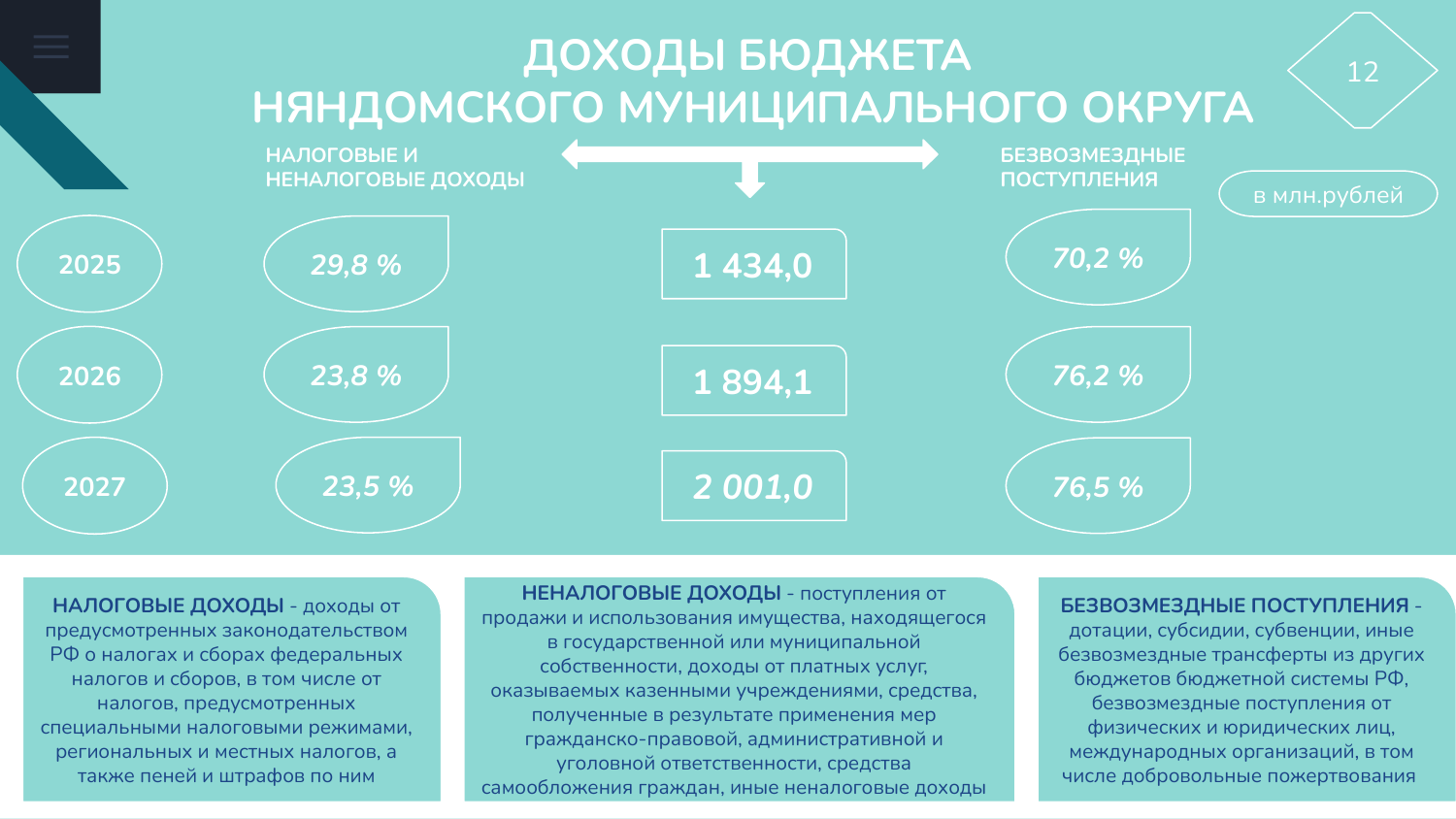

ДОХОДЫ БЮДЖЕТА
НЯНДОМСКОГО МУНИЦИПАЛЬНОГО ОКРУГА
12
НАЛОГОВЫЕ И
НЕНАЛОГОВЫЕ ДОХОДЫ
БЕЗВОЗМЕЗДНЫЕ
ПОСТУПЛЕНИЯ

в млн.рублей
70,2 %
2025
29,8 %
1 434,0
2026
23,8 %
76,2 %
1 894,1
2027
23,5 %
76,5 %
2 001,0
НАЛОГОВЫЕ ДОХОДЫ - доходы от предусмотренных законодательством РФ о налогах и сборах федеральных налогов и сборов, в том числе от налогов, предусмотренных специальными налоговыми режимами, региональных и местных налогов, а также пеней и штрафов по ним
НЕНАЛОГОВЫЕ ДОХОДЫ - поступления от продажи и использования имущества, находящегося в государственной или муниципальной собственности, доходы от платных услуг, оказываемых казенными учреждениями, средства, полученные в результате применения мер гражданско-правовой, административной и уголовной ответственности, средства самообложения граждан, иные неналоговые доходы
БЕЗВОЗМЕЗДНЫЕ ПОСТУПЛЕНИЯ - дотации, субсидии, субвенции, иные безвозмездные трансферты из других бюджетов бюджетной системы РФ, безвозмездные поступления от физических и юридических лиц, международных организаций, в том числе добровольные пожертвования